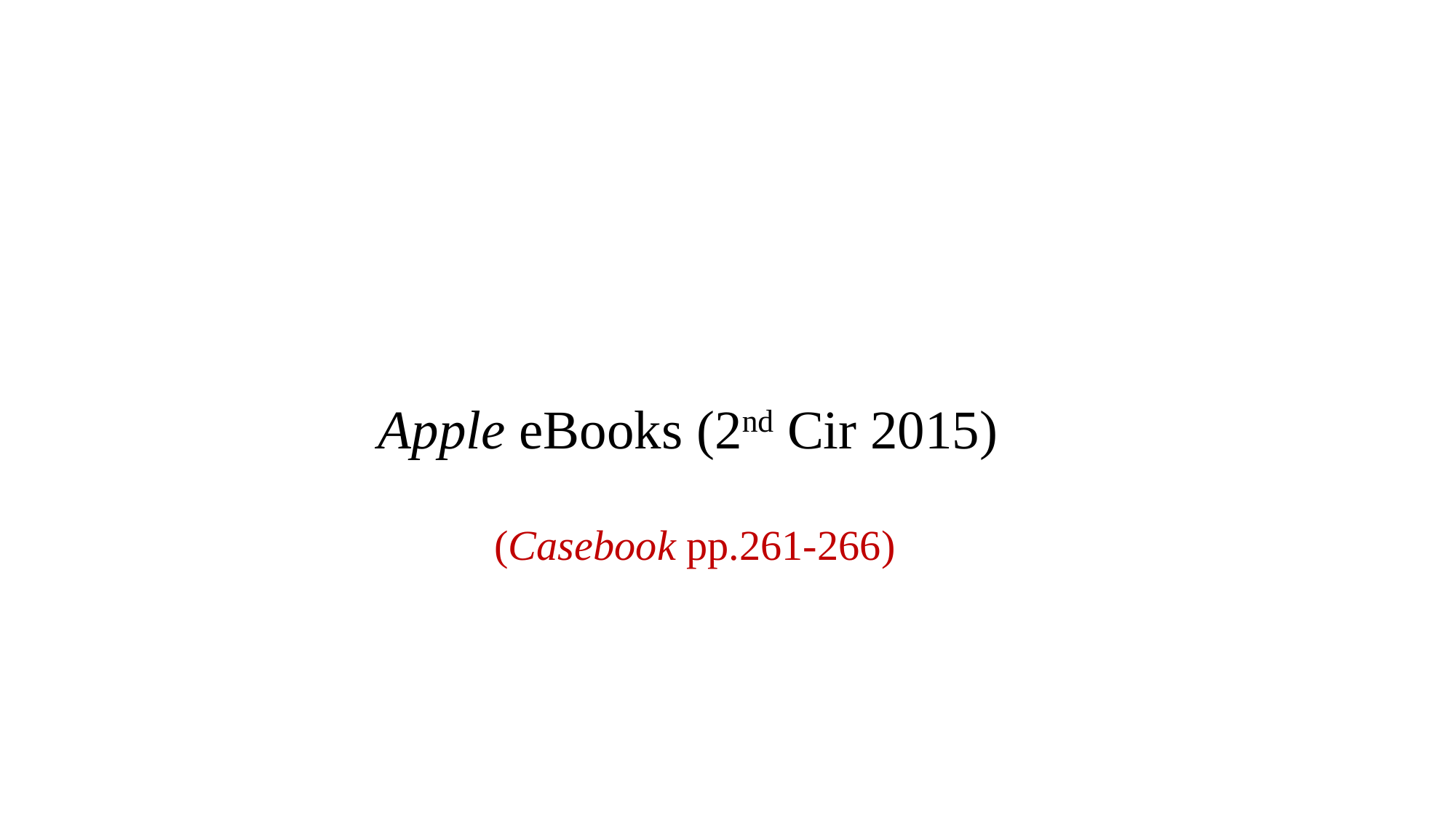

# Apple eBooks (2nd Cir 2015) (Casebook pp.261-266)